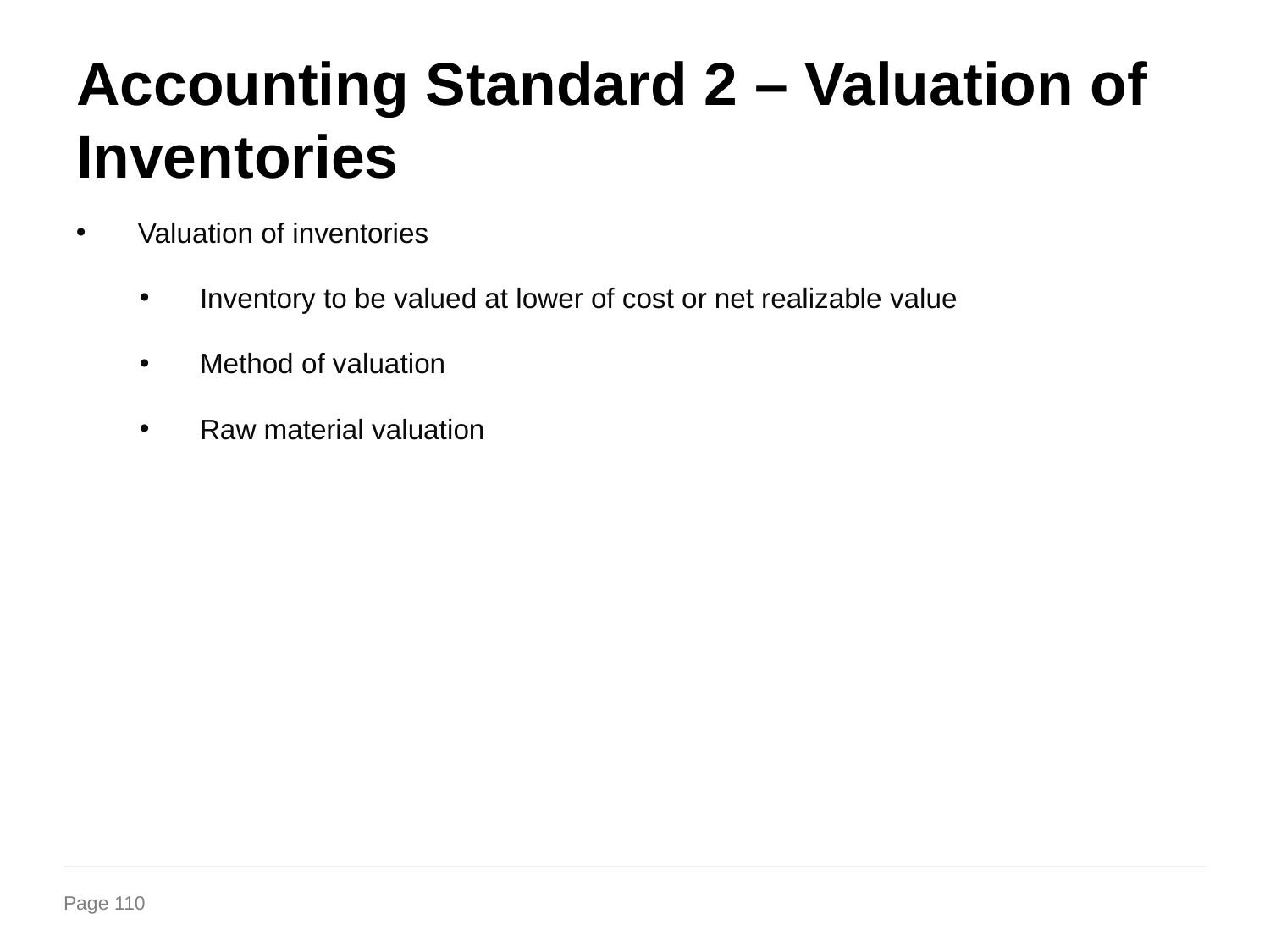

# Accounting Standard 2 – Valuation of Inventories
Valuation of inventories
Inventory to be valued at lower of cost or net realizable value
Method of valuation
Raw material valuation